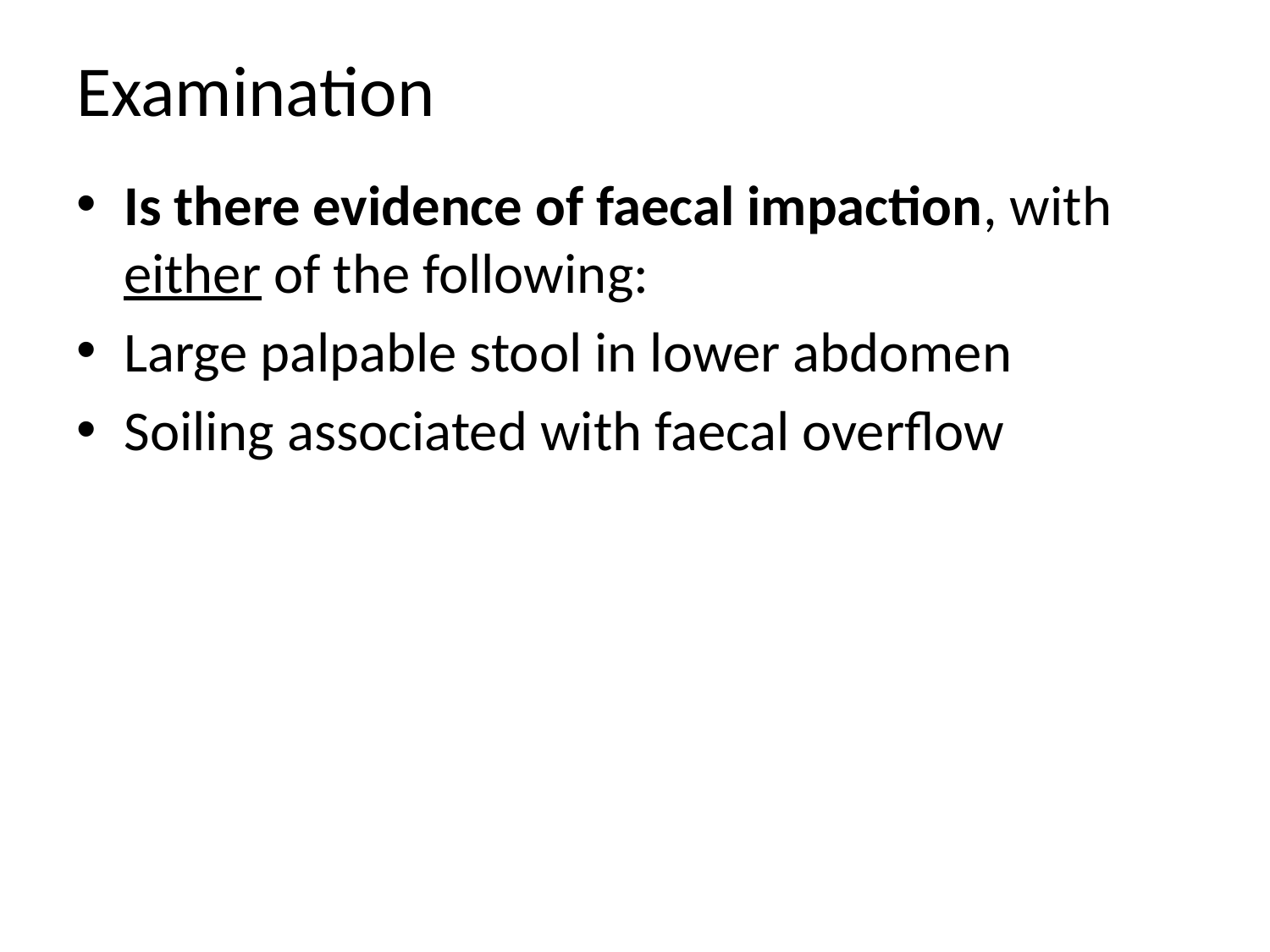

# Examination
Is there evidence of faecal impaction, with either of the following:
Large palpable stool in lower abdomen
Soiling associated with faecal overflow